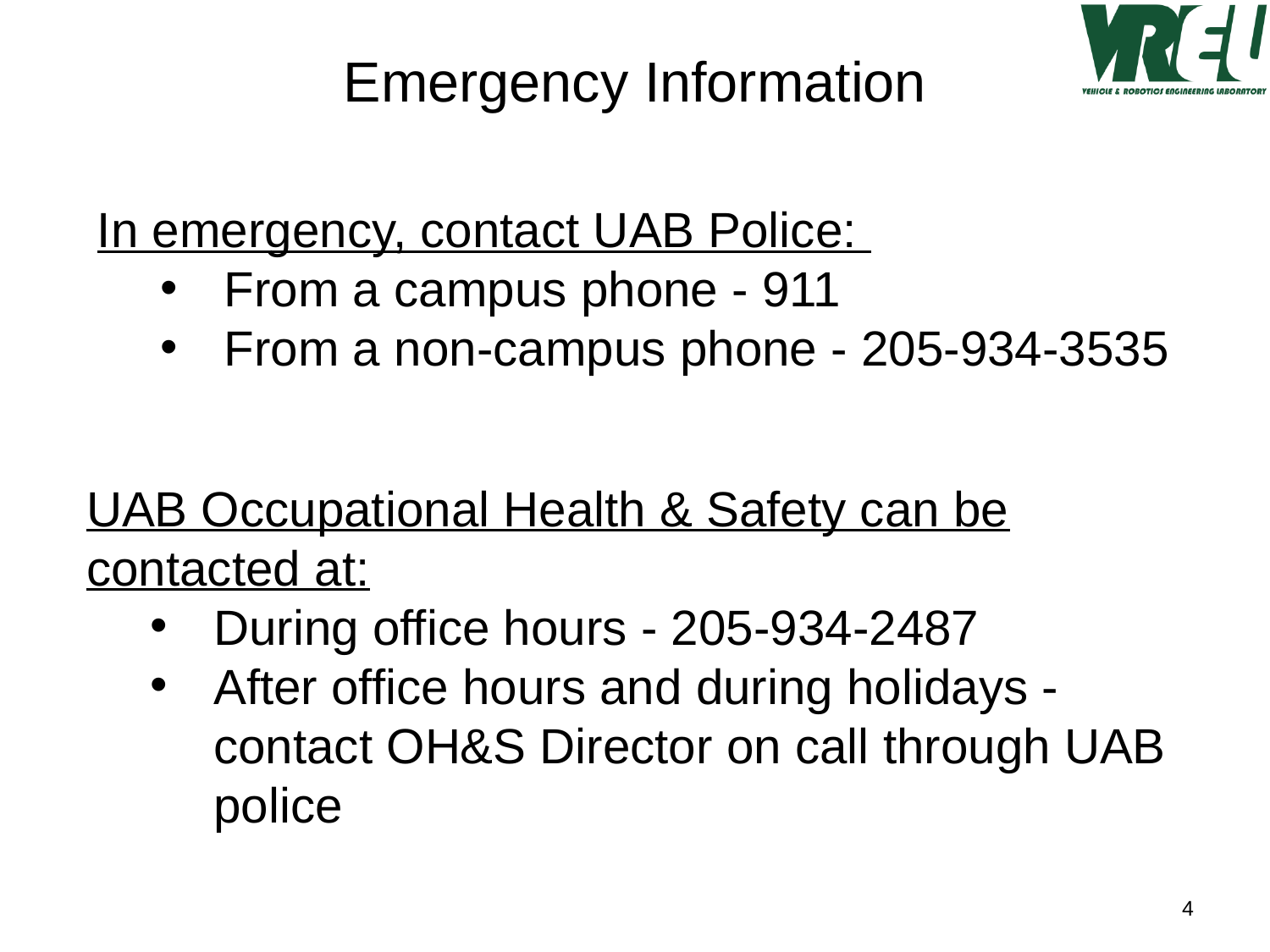

Emergency Information
In emergency, contact UAB Police:
From a campus phone - 911
From a non-campus phone - 205-934-3535
UAB Occupational Health & Safety can be contacted at:
During office hours - 205-934-2487
After office hours and during holidays - contact OH&S Director on call through UAB police

4